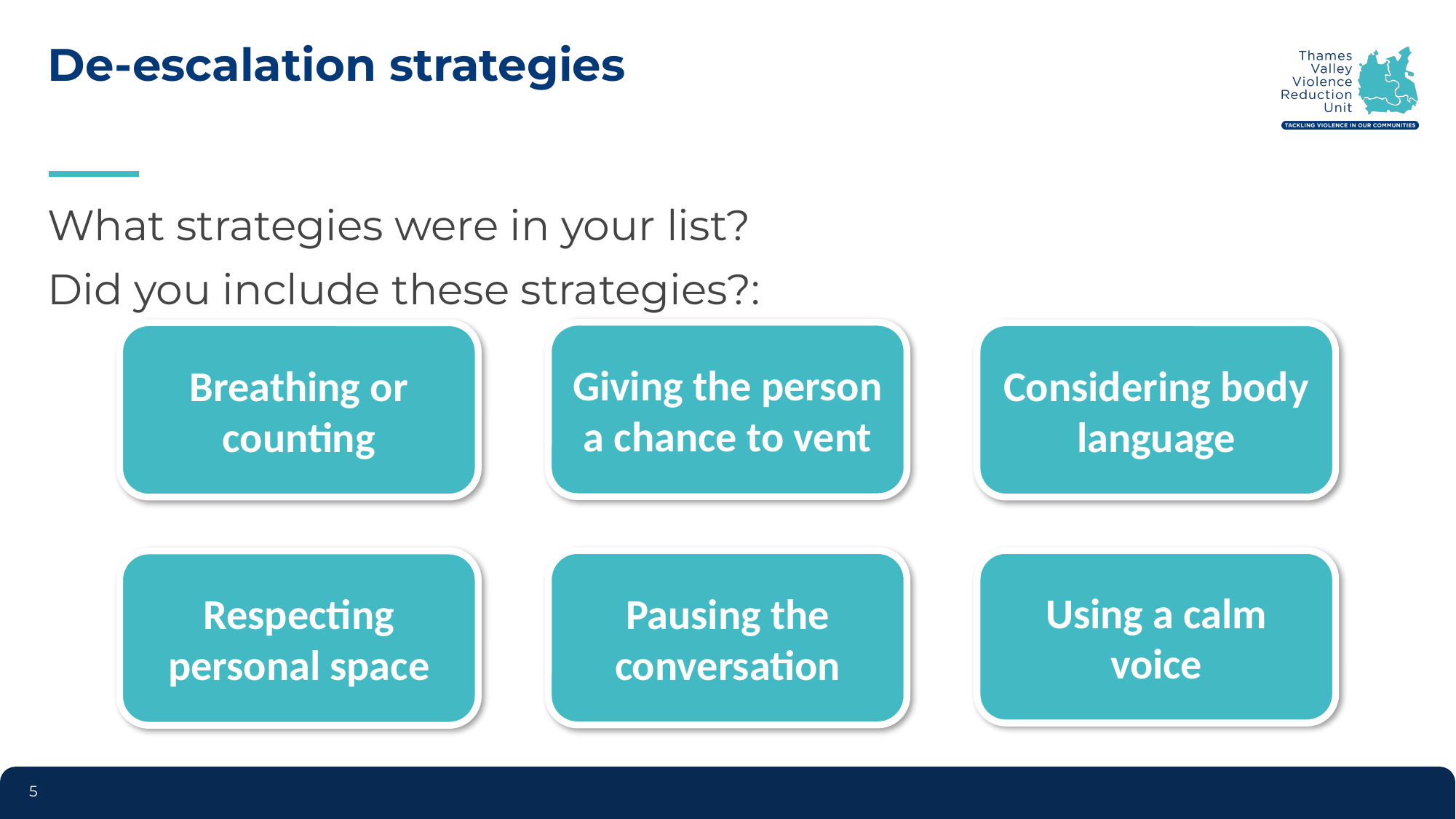

# De-escalation strategies
What strategies were in your list?
Did you include these strategies?:
Giving the person a chance to vent
Breathing or counting
Considering body language
Pausing the conversation
Using a calm voice
Respecting personal space
5